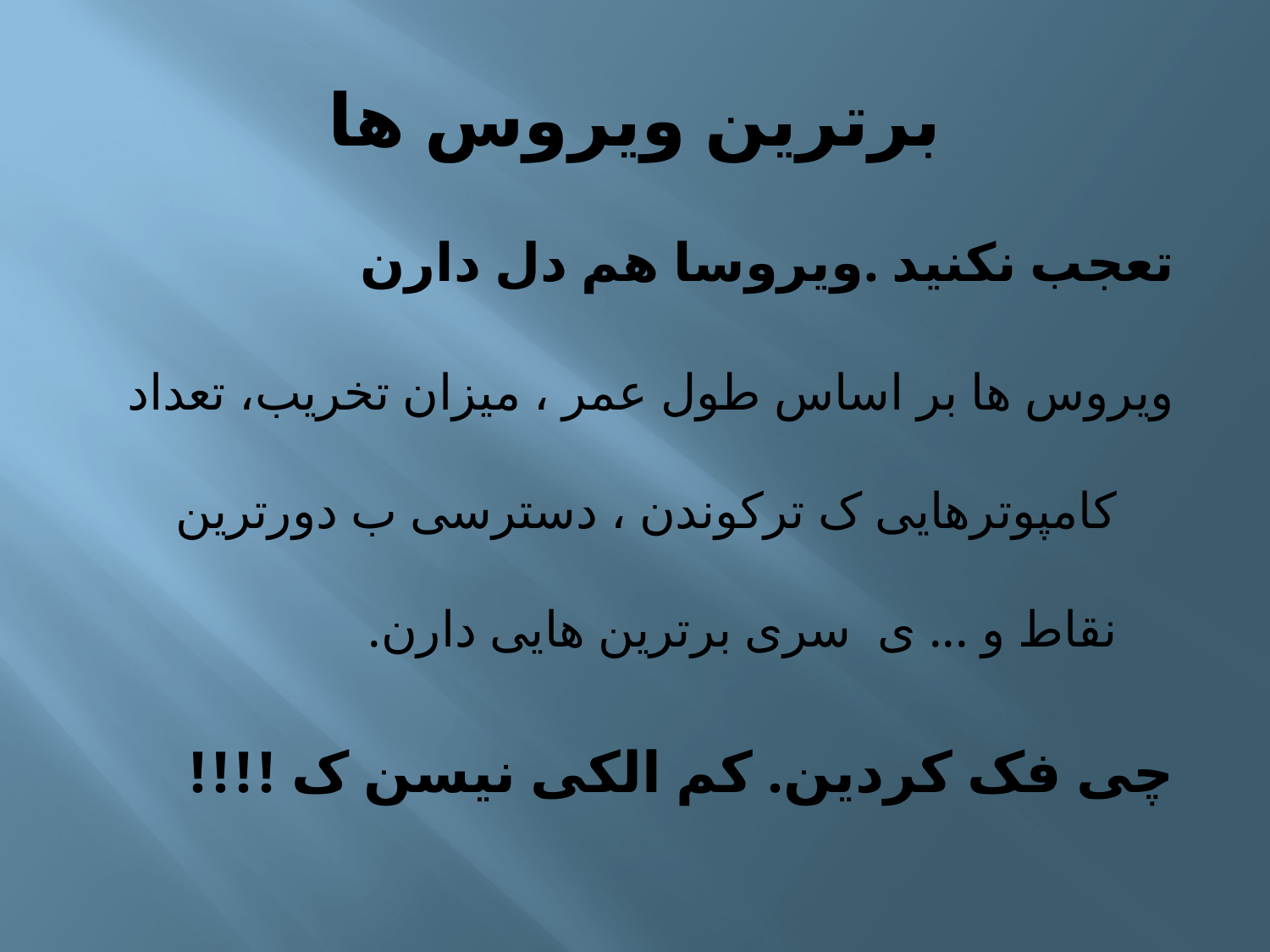

# برترین ویروس ها
تعجب نکنید .ویروسا هم دل دارن
ویروس ها بر اساس طول عمر ، میزان تخریب، تعداد کامپوترهایی ک ترکوندن ، دسترسی ب دورترین نقاط و ... ی  سری برترین هایی دارن.
چی فک کردین. کم الکی نیسن ک !!!!